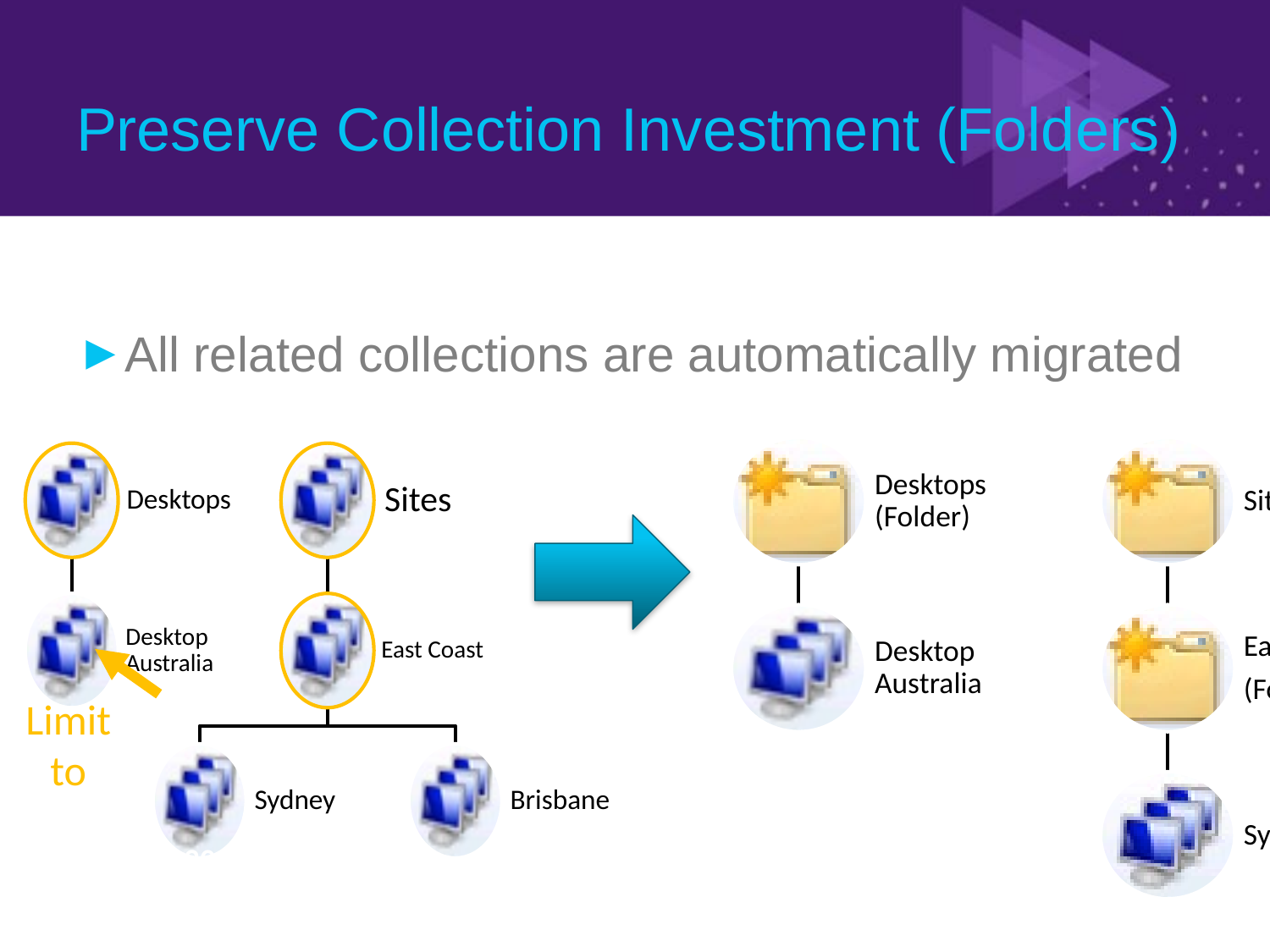

# Preserve Collection Investment (Folders)
All related collections are automatically migrated
Desktops (Folder)
Desktop Australia
Sites (Folder)
East Coast
(Folder)
Sydney
SCCM 2012
Desktops
Desktop Australia
Sites
East Coast
Sydney
Brisbane
SCCM 2007

Limit to